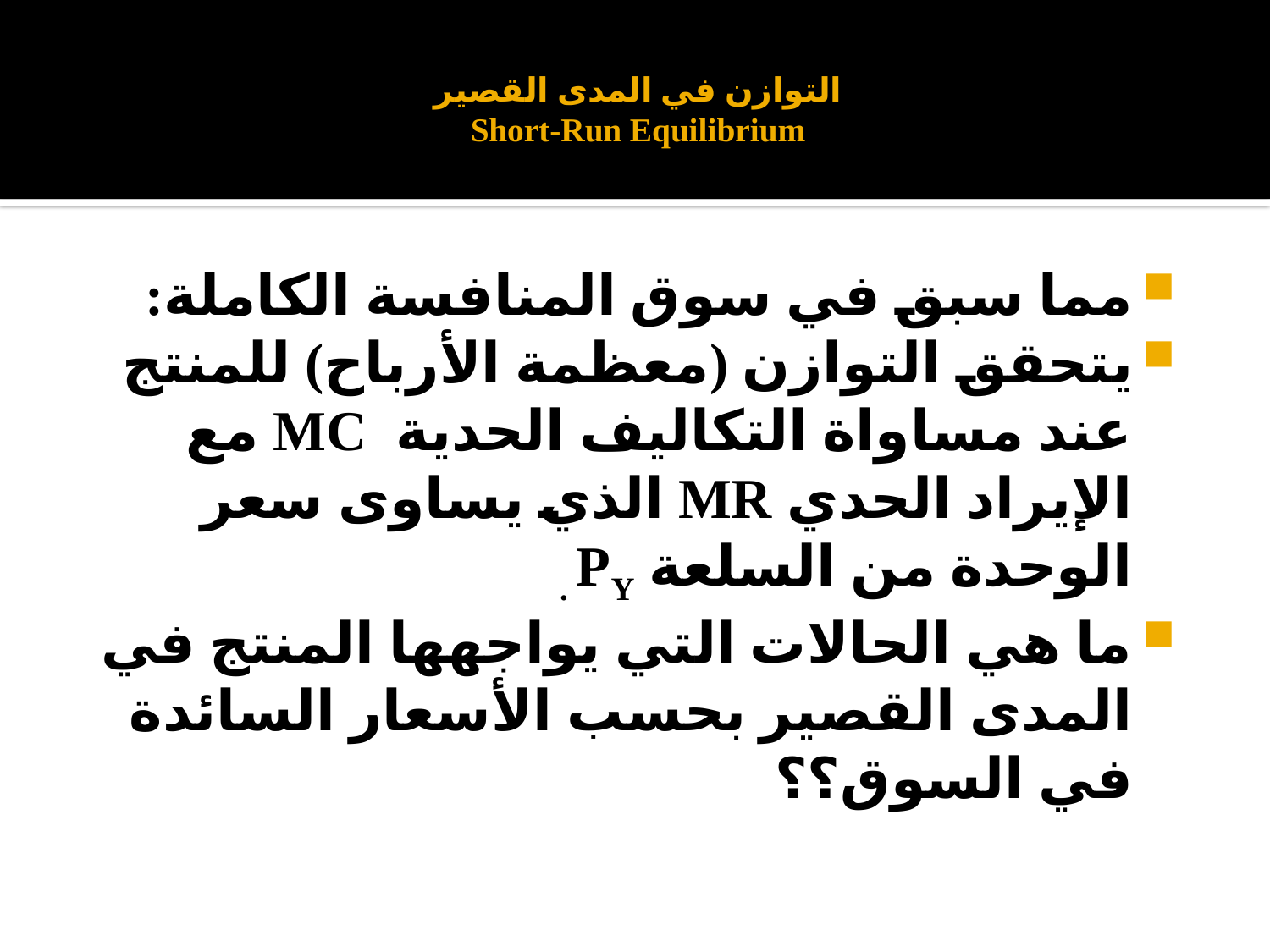

# التوازن في المدى القصير Short-Run Equilibrium
مما سبق في سوق المنافسة الكاملة:
يتحقق التوازن (معظمة الأرباح) للمنتج عند مساواة التكاليف الحدية  MC مع الإيراد الحدي MR الذي يساوى سعر الوحدة من السلعة PY .
ما هي الحالات التي يواجهها المنتج في المدى القصير بحسب الأسعار السائدة في السوق؟؟